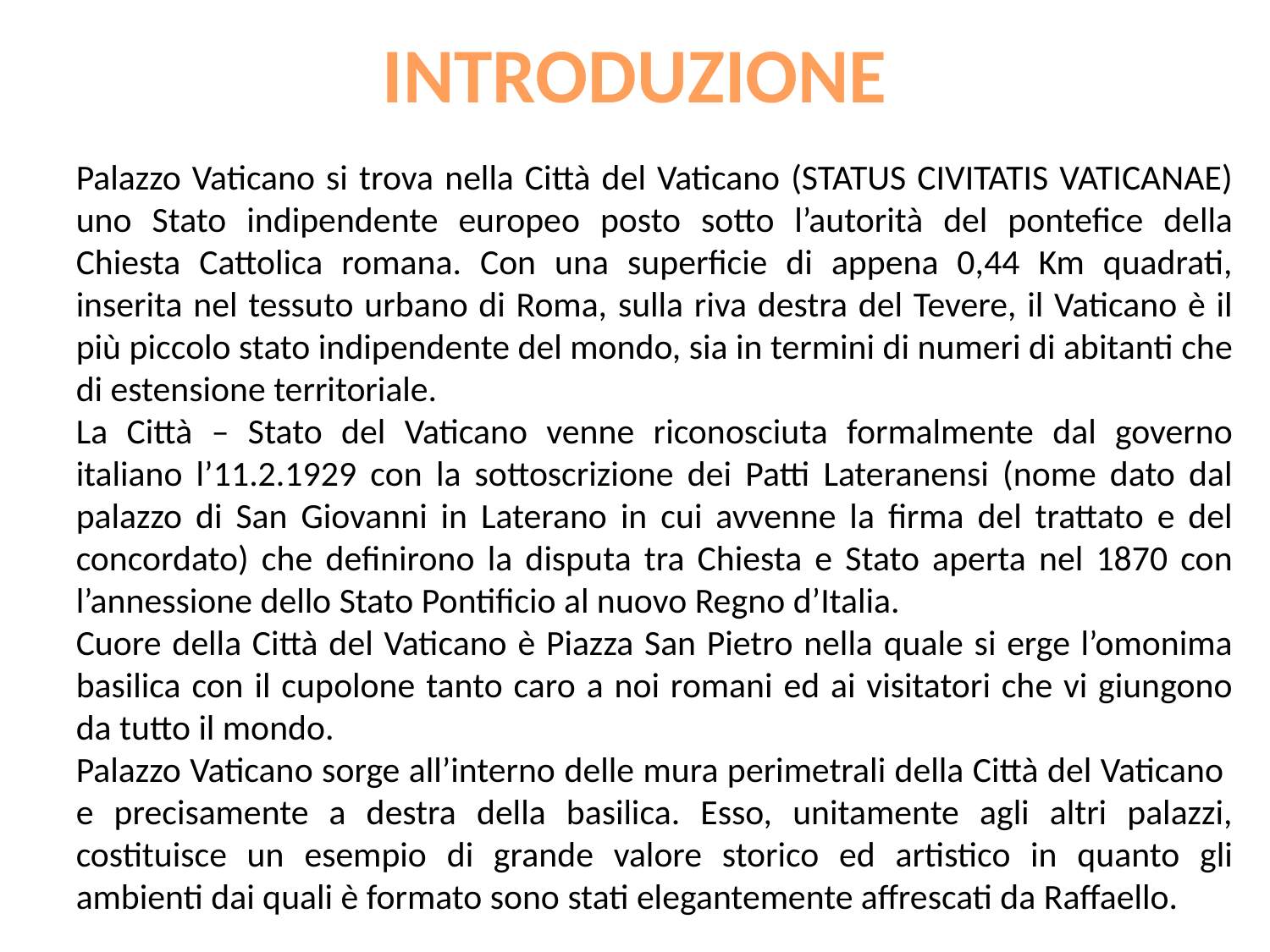

# INTRODUZIONE
Palazzo Vaticano si trova nella Città del Vaticano (STATUS CIVITATIS VATICANAE) uno Stato indipendente europeo posto sotto l’autorità del pontefice della Chiesta Cattolica romana. Con una superficie di appena 0,44 Km quadrati, inserita nel tessuto urbano di Roma, sulla riva destra del Tevere, il Vaticano è il più piccolo stato indipendente del mondo, sia in termini di numeri di abitanti che di estensione territoriale.
La Città – Stato del Vaticano venne riconosciuta formalmente dal governo italiano l’11.2.1929 con la sottoscrizione dei Patti Lateranensi (nome dato dal palazzo di San Giovanni in Laterano in cui avvenne la firma del trattato e del concordato) che definirono la disputa tra Chiesta e Stato aperta nel 1870 con l’annessione dello Stato Pontificio al nuovo Regno d’Italia.
Cuore della Città del Vaticano è Piazza San Pietro nella quale si erge l’omonima basilica con il cupolone tanto caro a noi romani ed ai visitatori che vi giungono da tutto il mondo.
Palazzo Vaticano sorge all’interno delle mura perimetrali della Città del Vaticano  e precisamente a destra della basilica. Esso, unitamente agli altri palazzi, costituisce un esempio di grande valore storico ed artistico in quanto gli ambienti dai quali è formato sono stati elegantemente affrescati da Raffaello.